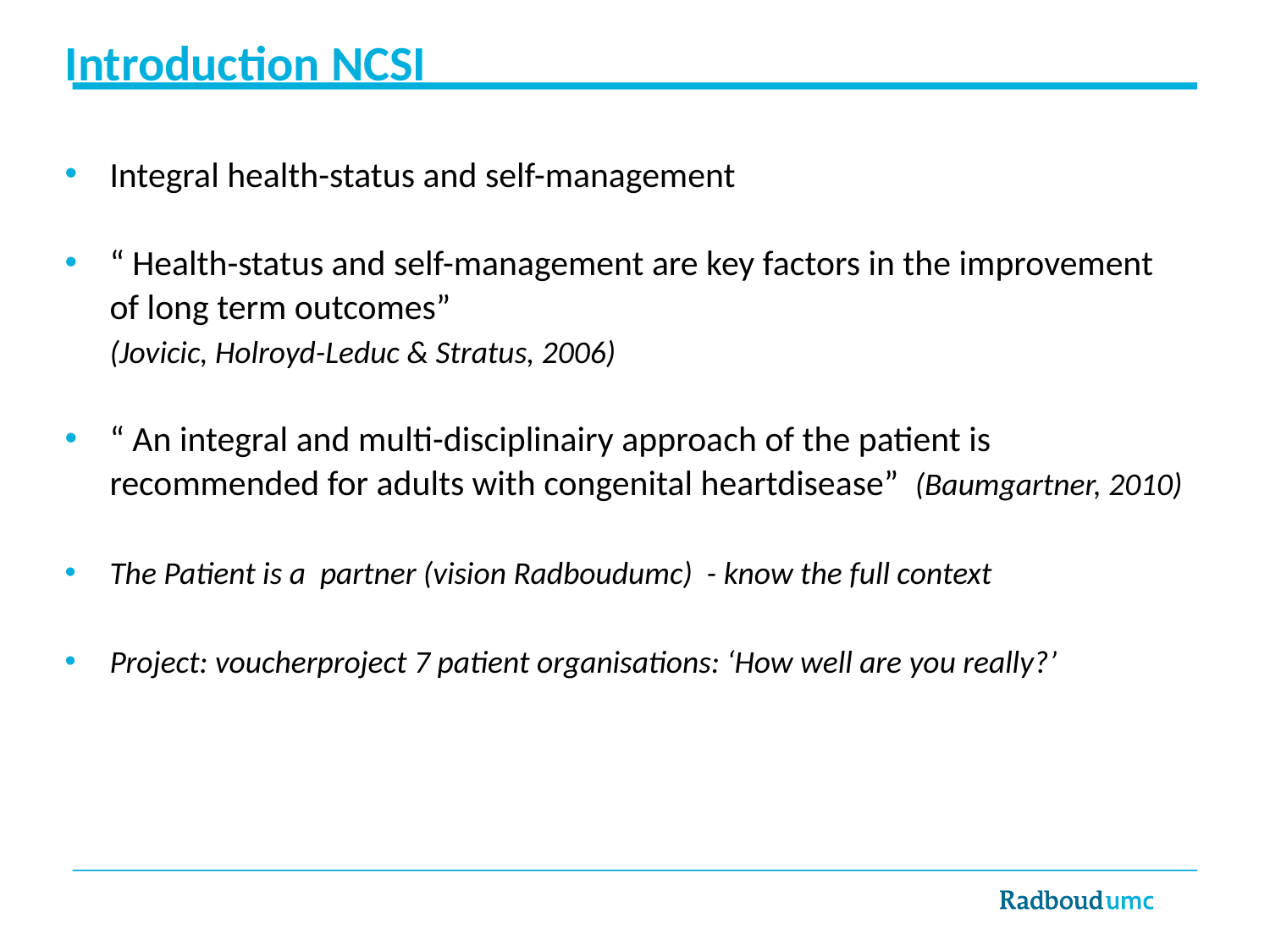

# Introduction NCSI

Integral health-status and self-management

“ Health-status and self-management are key factors in the improvement of long term outcomes”
	(Jovicic, Holroyd-Leduc & Stratus, 2006)

“ An integral and multi-disciplinairy approach of the patient is recommended for adults with congenital heartdisease”  (Baumgartner, 2010)

The Patient is a  partner (vision Radboudumc)  - know the full context

Project: voucherproject 7 patient organisations: ‘How well are you really?’